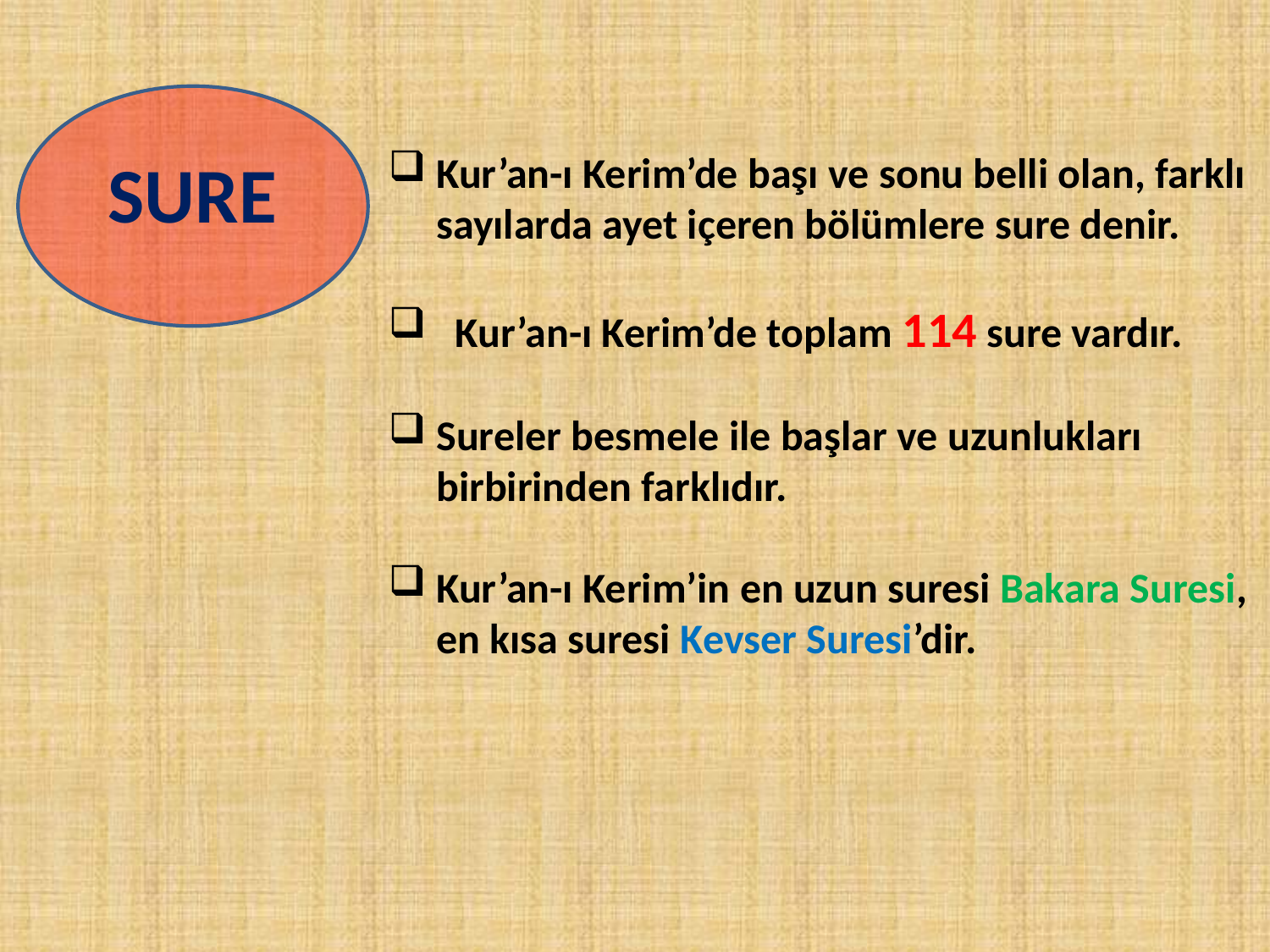

SURE
Kur’an-ı Kerim’de başı ve sonu belli olan, farklı sayılarda ayet içeren bölümlere sure denir.

  Kur’an-ı Kerim’de toplam 114 sure vardır.

Sureler besmele ile başlar ve uzunlukları
     birbirinden farklıdır.

Kur’an-ı Kerim’in en uzun suresi Bakara Suresi,
     en kısa suresi Kevser Suresi’dir.